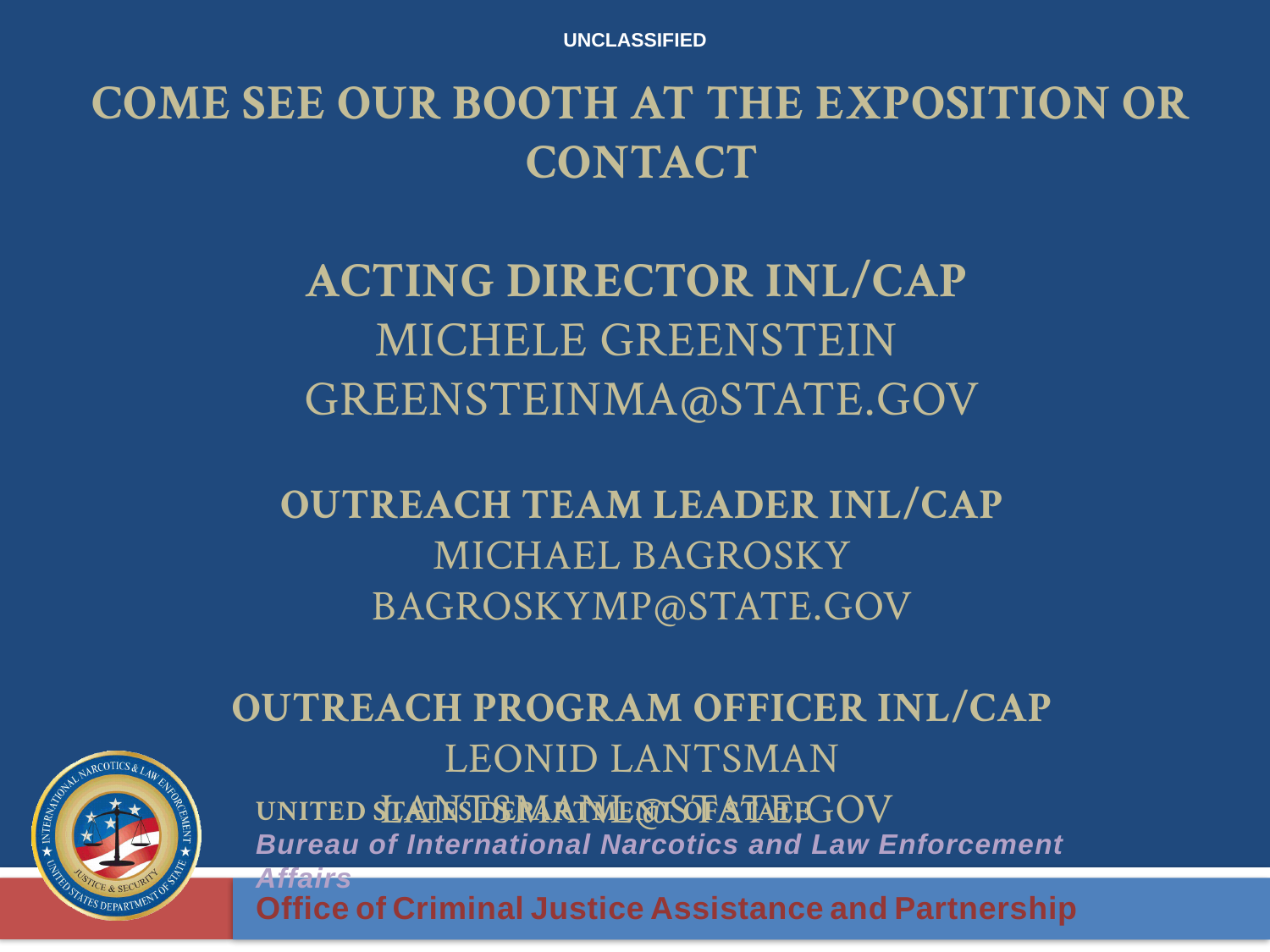

Come see our booth at the Exposition or contact

Acting Director INL/CAP
Michele Greenstein
greensteinma@state.gov

Outreach team leader INL/CAP
Michael Bagrosky
bagroskymp@state.gov

Outreach Program Officer INL/CAP
 Leonid Lantsman
LantsmanL@state.gov